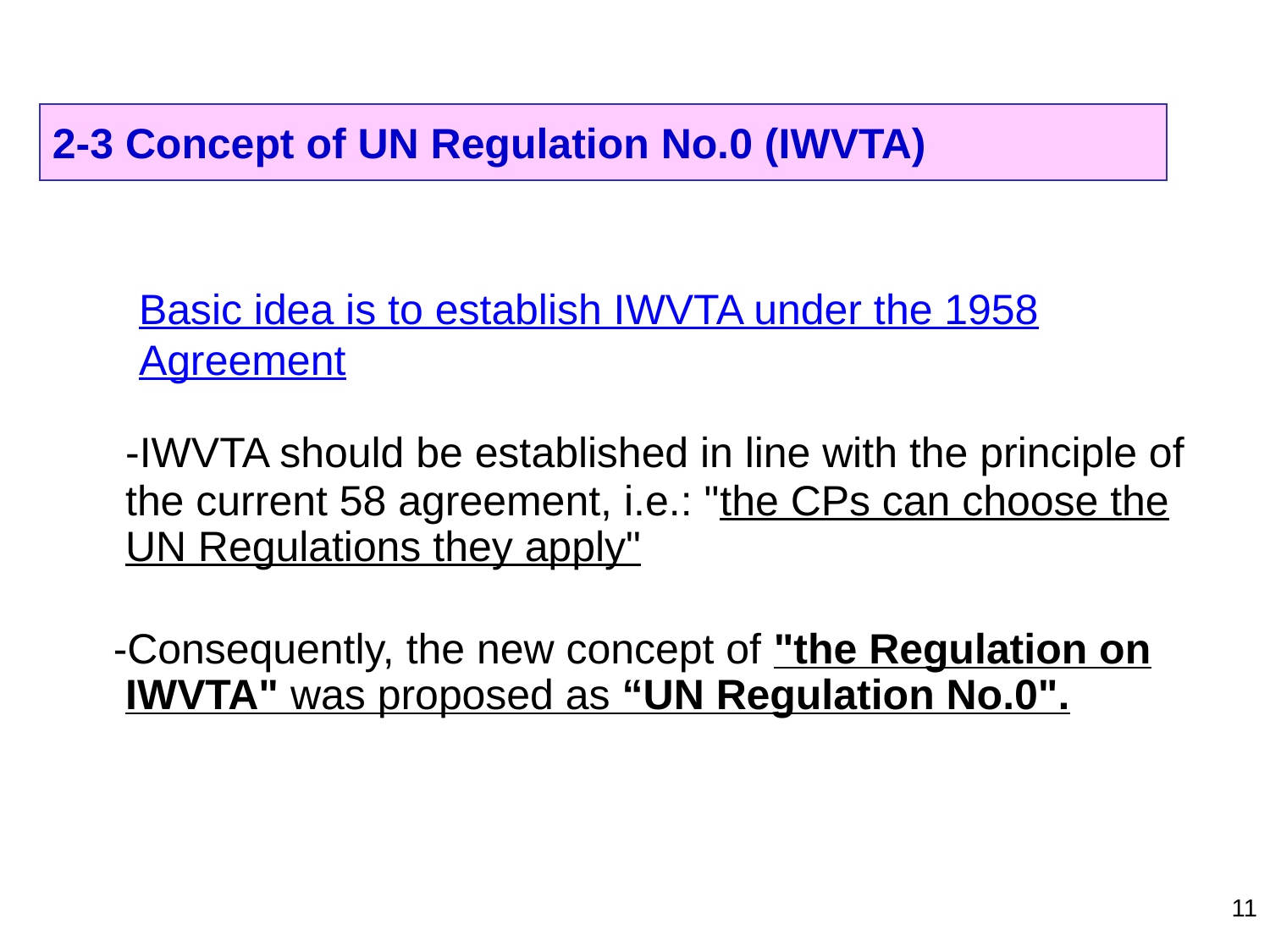

2-3 Concept of UN Regulation No.0 (IWVTA)
Basic idea is to establish IWVTA under the 1958 Agreement
	-IWVTA should be established in line with the principle of the current 58 agreement, i.e.: "the CPs can choose the UN Regulations they apply"
   -Consequently, the new concept of "the Regulation on IWVTA" was proposed as “UN Regulation No.0".
11